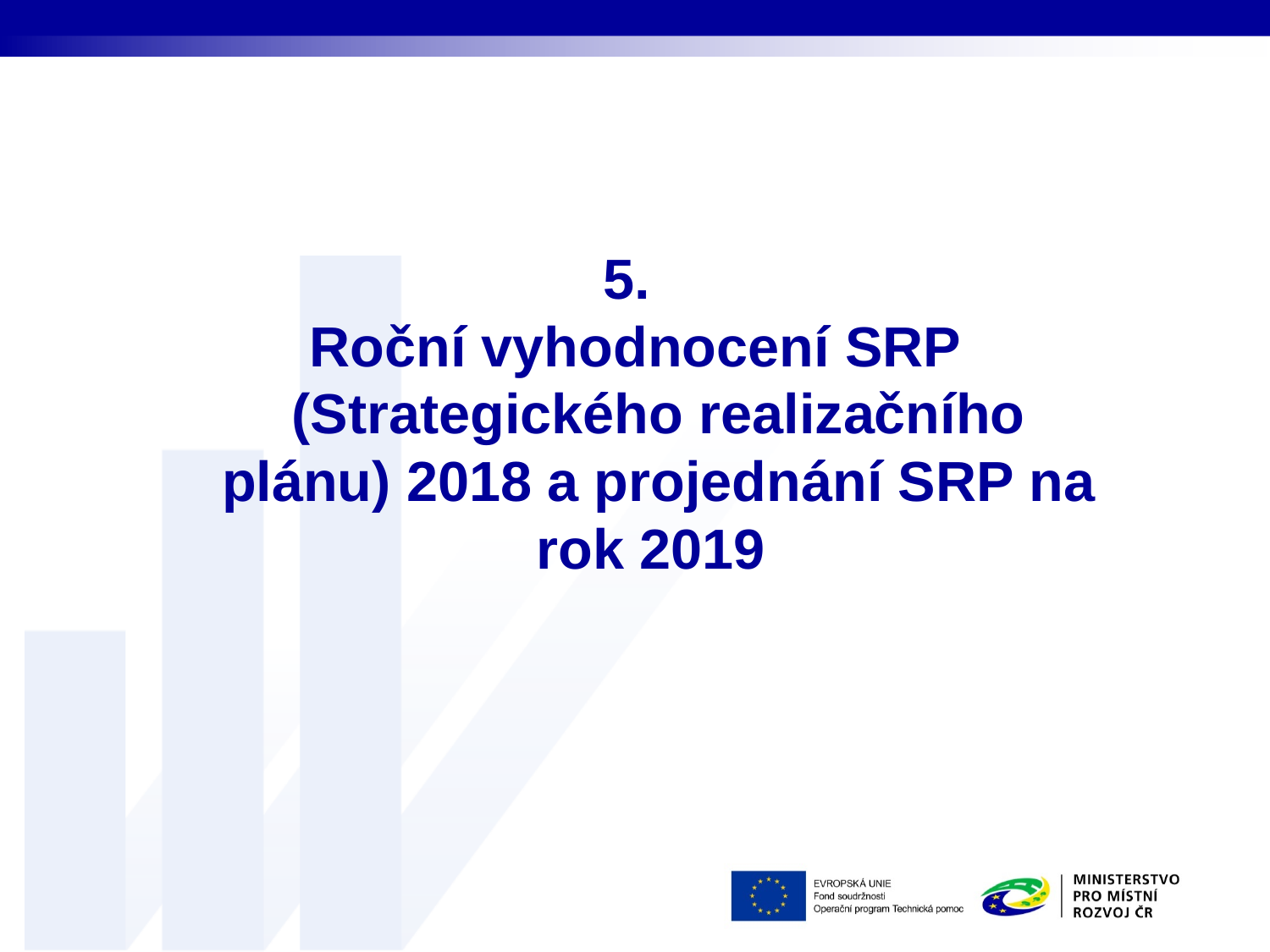

5.
Roční vyhodnocení SRP (Strategického realizačního plánu) 2018 a projednání SRP na rok 2019